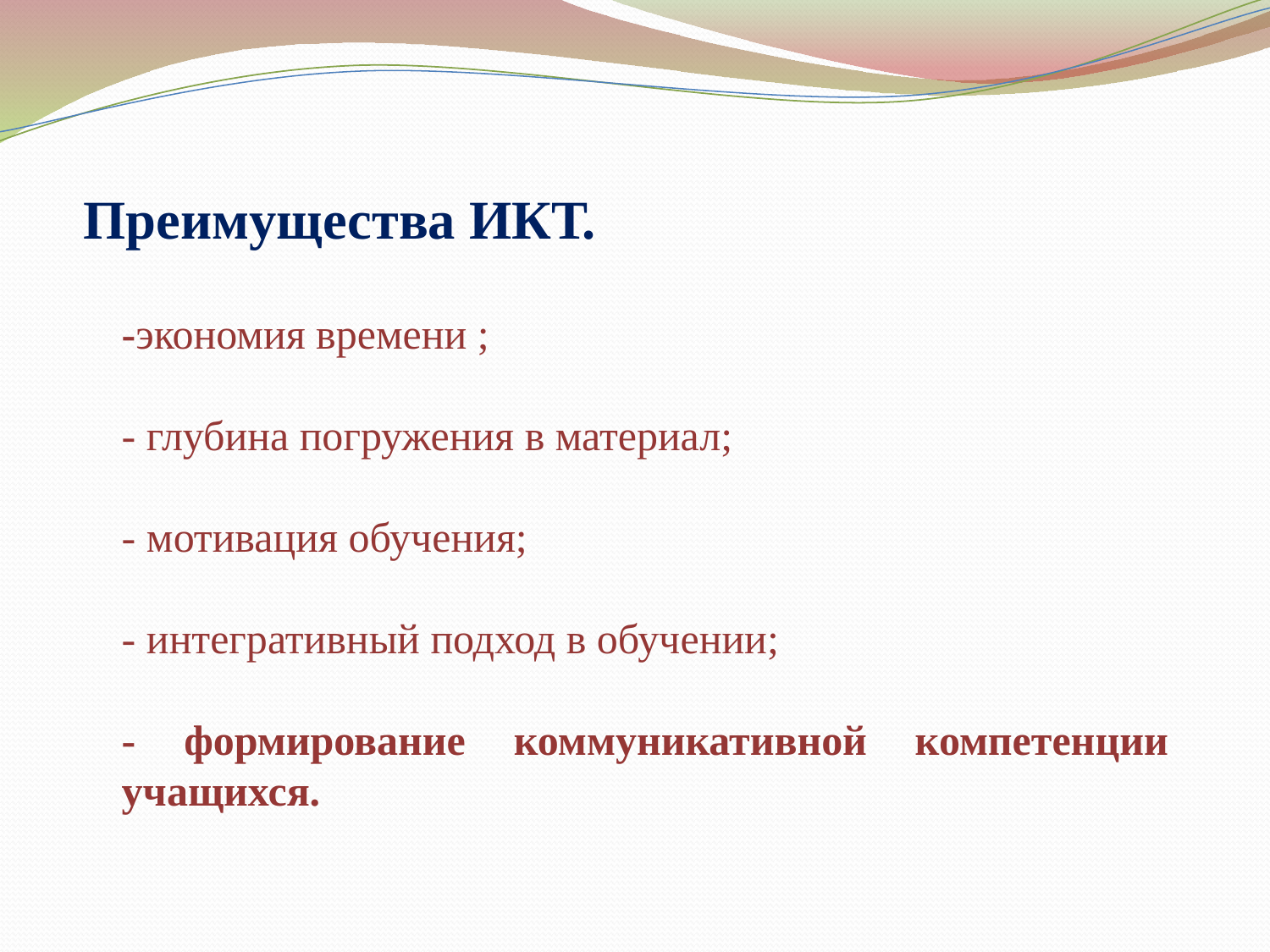

# Преимущества ИКТ.

-экономия времени ;

- глубина погружения в материал;

- мотивация обучения;

- интегративный подход в обучении;

- формирование коммуникативной компетенции учащихся.